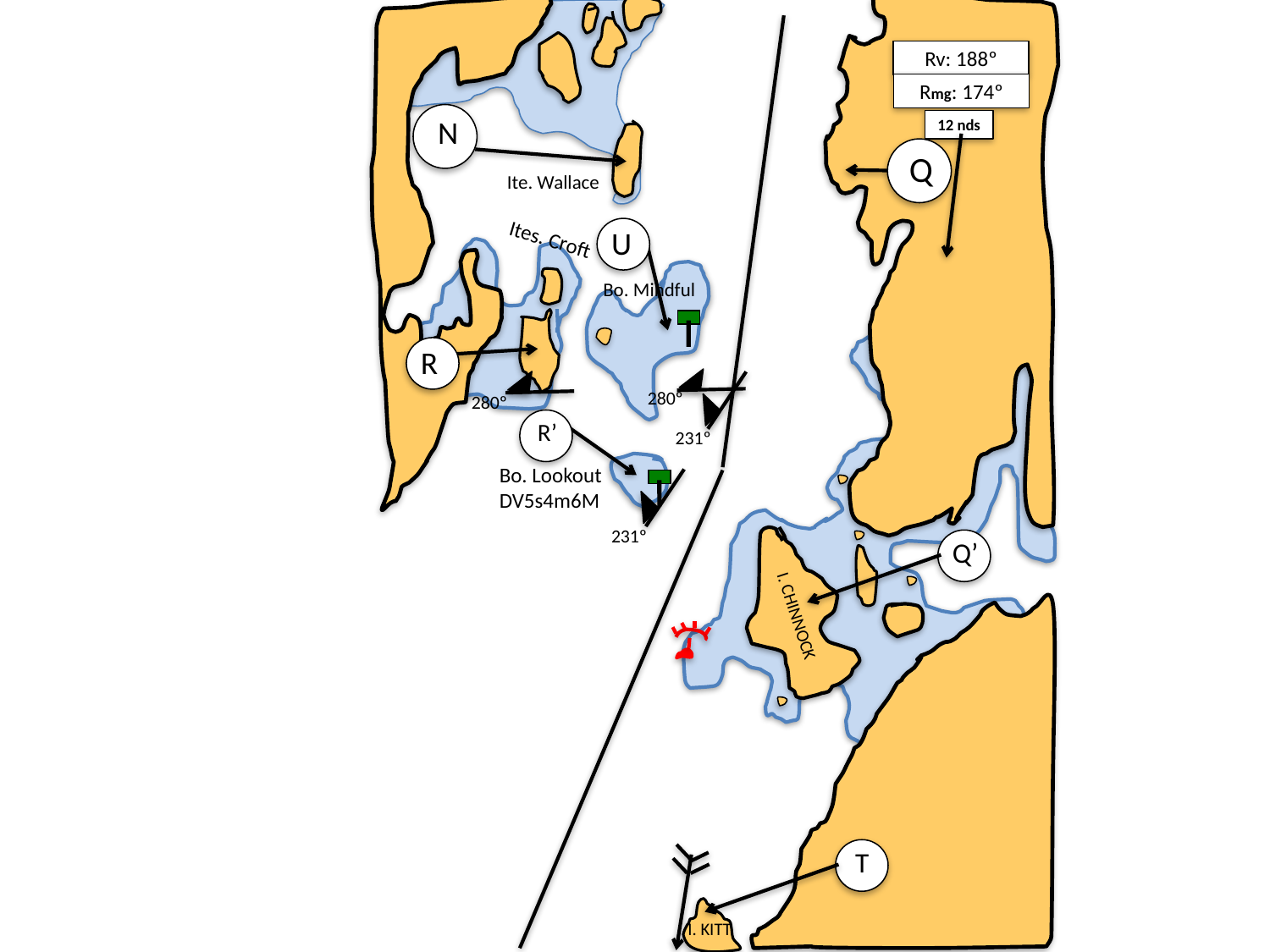

Rv: 188º
Rmg: 174º
12 nds

N

Q
Ite. Wallace
U

Ites. Croft

Bo. Mindful

R

280º
280º

R’
231º

Bo. Lookout
DV5s4m6M

231º

Q’

I. CHINNOCK

T

I. KITT